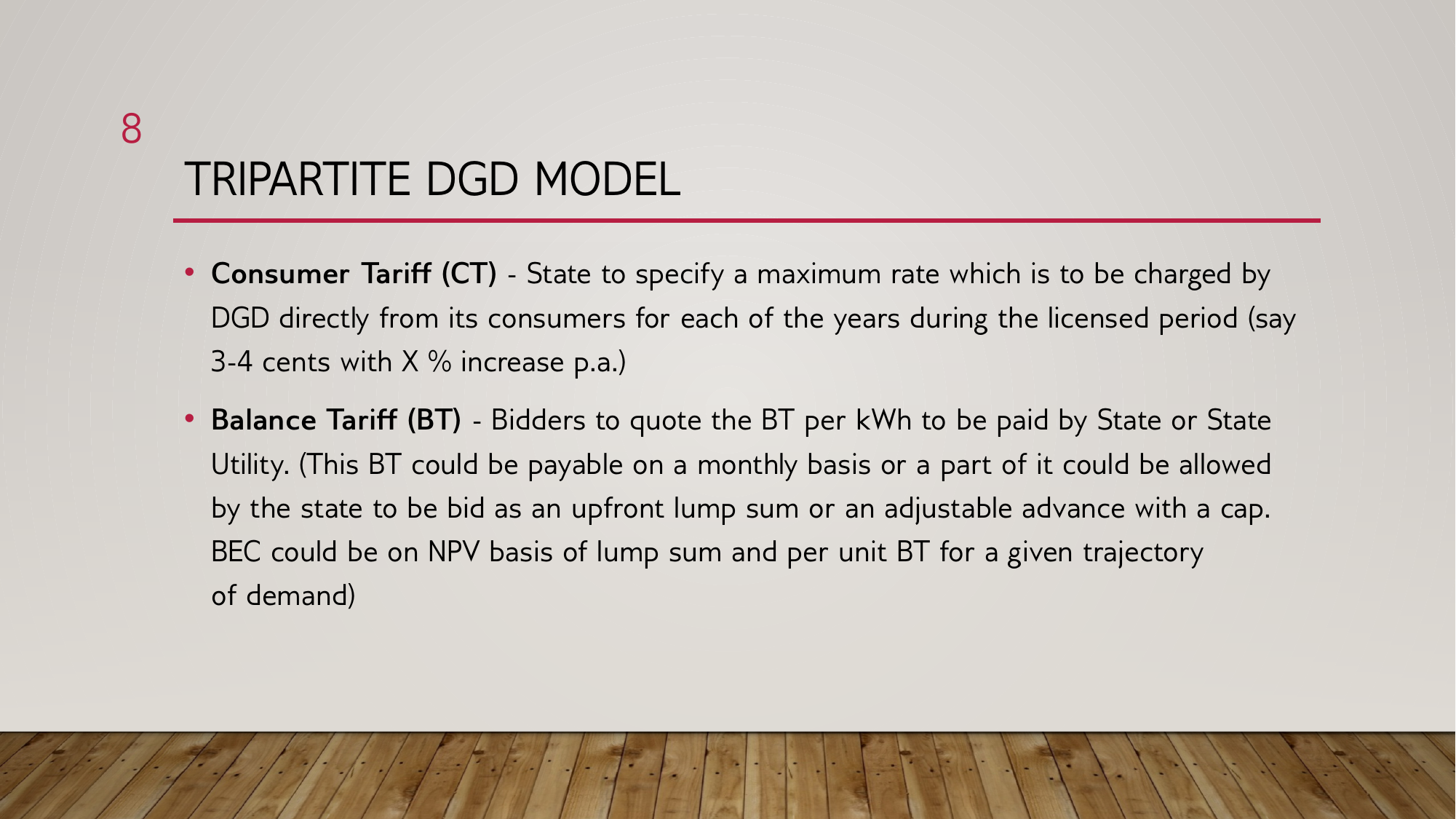

8
# tripartite DGD Model
Consumer Tariff (CT) - State to specify a maximum rate which is to be charged by DGD directly from its consumers for each of the years during the licensed period (say 3-4 cents with X % increase p.a.)
Balance Tariff (BT) - Bidders to quote the BT per kWh to be paid by State or State Utility. (This BT could be payable on a monthly basis or a part of it could be allowed by the state to be bid as an upfront lump sum or an adjustable advance with a cap. BEC could be on NPV basis of lump sum and per unit BT for a given trajectory of demand)